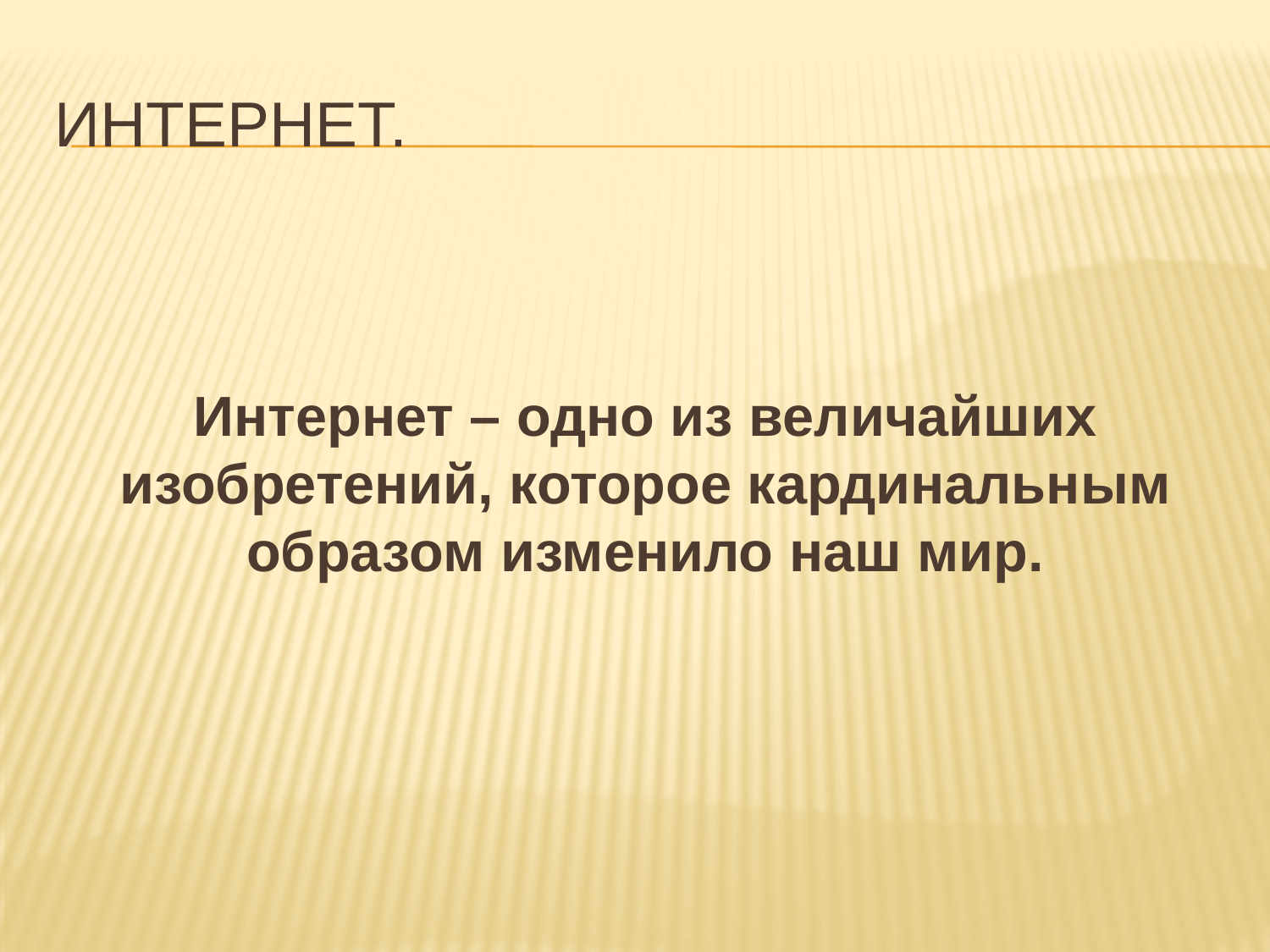

# ИНТЕРНЕТ.

Интернет – одно из величайших изобретений, которое кардинальным образом изменило наш мир.